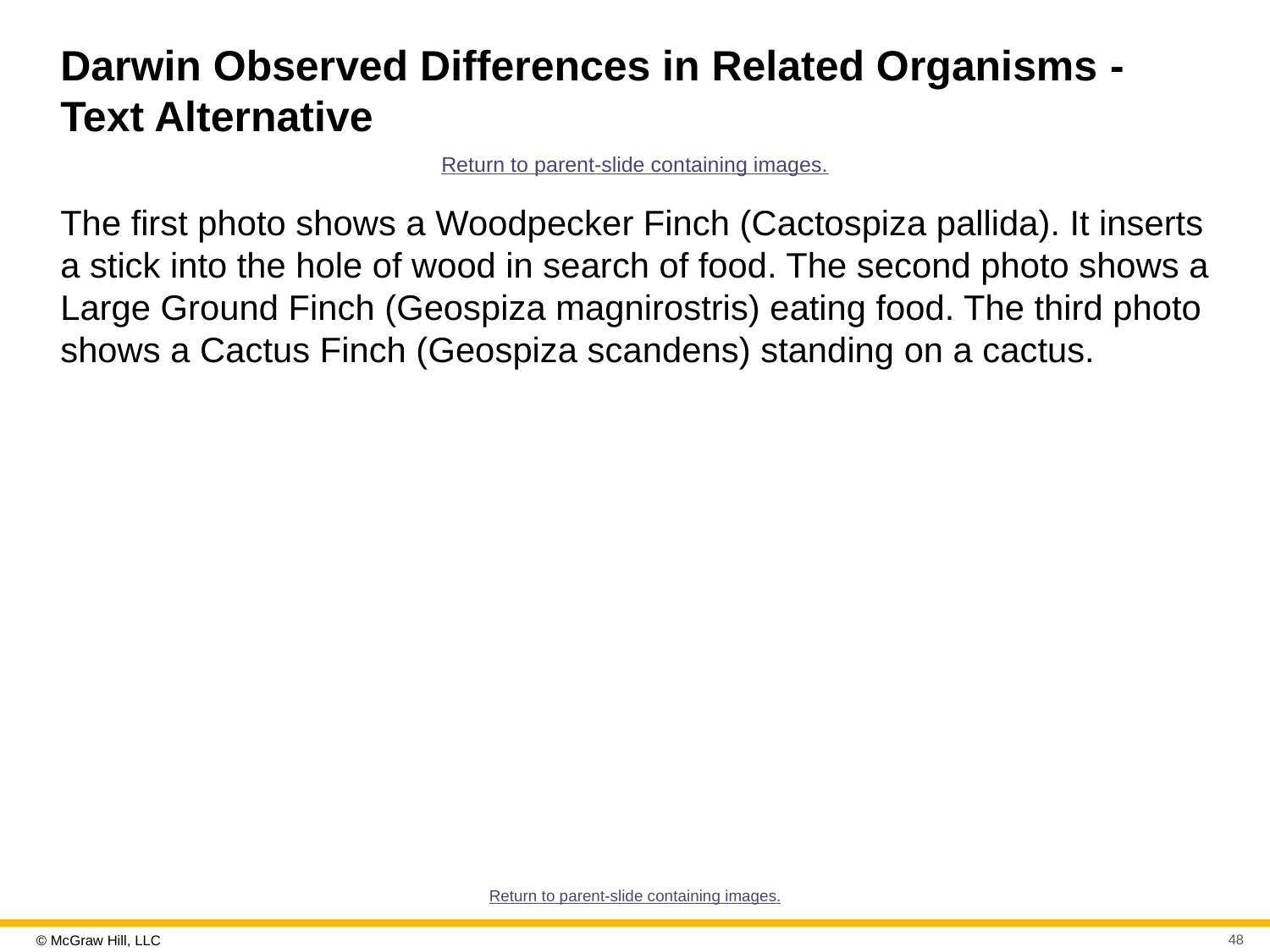

# Darwin Observed Differences in Related Organisms - Text Alternative
Return to parent-slide containing images.
The first photo shows a Woodpecker Finch (Cactospiza pallida). It inserts a stick into the hole of wood in search of food. The second photo shows a Large Ground Finch (Geospiza magnirostris) eating food. The third photo shows a Cactus Finch (Geospiza scandens) standing on a cactus.
Return to parent-slide containing images.
48